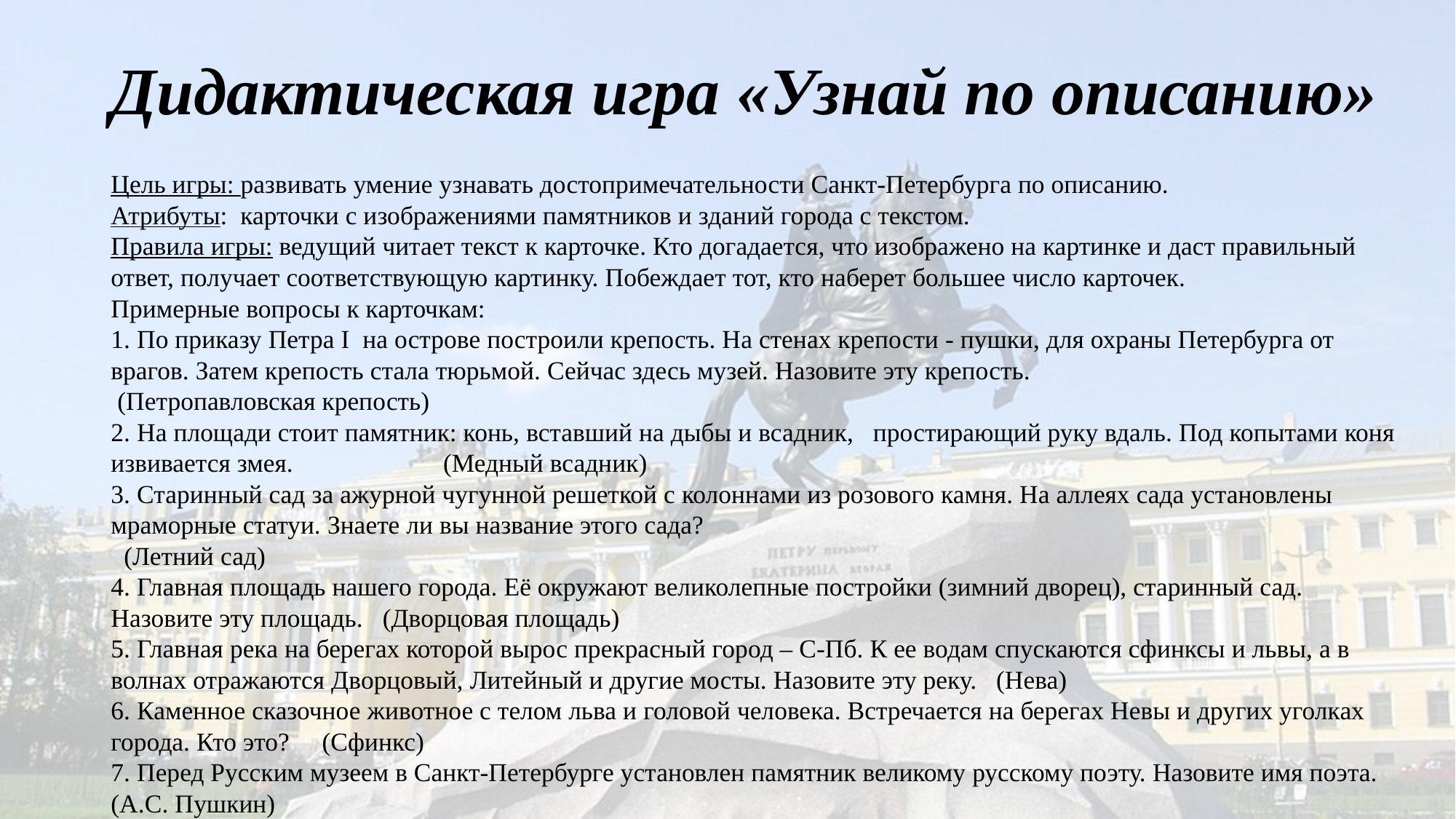

# Дидактическая игра «Узнай по описанию»
Цель игры: развивать умение узнавать достопримечательности Санкт-Петербурга по описанию.
Атрибуты:  карточки с изображениями памятников и зданий города с текстом.
Правила игры: ведущий читает текст к карточке. Кто догадается, что изображено на картинке и даст правильный ответ, получает соответствующую картинку. Побеждает тот, кто наберет большее число карточек.
Примерные вопросы к карточкам:
1. По приказу Петра I  на острове построили крепость. На стенах крепости - пушки, для охраны Петербурга от врагов. Затем крепость стала тюрьмой. Сейчас здесь музей. Назовите эту крепость.
 (Петропавловская крепость)
2. На площади стоит памятник: конь, вставший на дыбы и всадник,   простирающий руку вдаль. Под копытами коня извивается змея.                       (Медный всадник)
3. Старинный сад за ажурной чугунной решеткой с колоннами из розового камня. На аллеях сада установлены мраморные статуи. Знаете ли вы название этого сада?
  (Летний сад)
4. Главная площадь нашего города. Её окружают великолепные постройки (зимний дворец), старинный сад. Назовите эту площадь.   (Дворцовая площадь)
5. Главная река на берегах которой вырос прекрасный город – С-Пб. К ее водам спускаются сфинксы и львы, а в волнах отражаются Дворцовый, Литейный и другие мосты. Назовите эту реку.   (Нева)
6. Каменное сказочное животное с телом льва и головой человека. Встречается на берегах Невы и других уголках города. Кто это?     (Сфинкс)
7. Перед Русским музеем в Санкт-Петербурге установлен памятник великому русскому поэту. Назовите имя поэта.    (А.С. Пушкин)